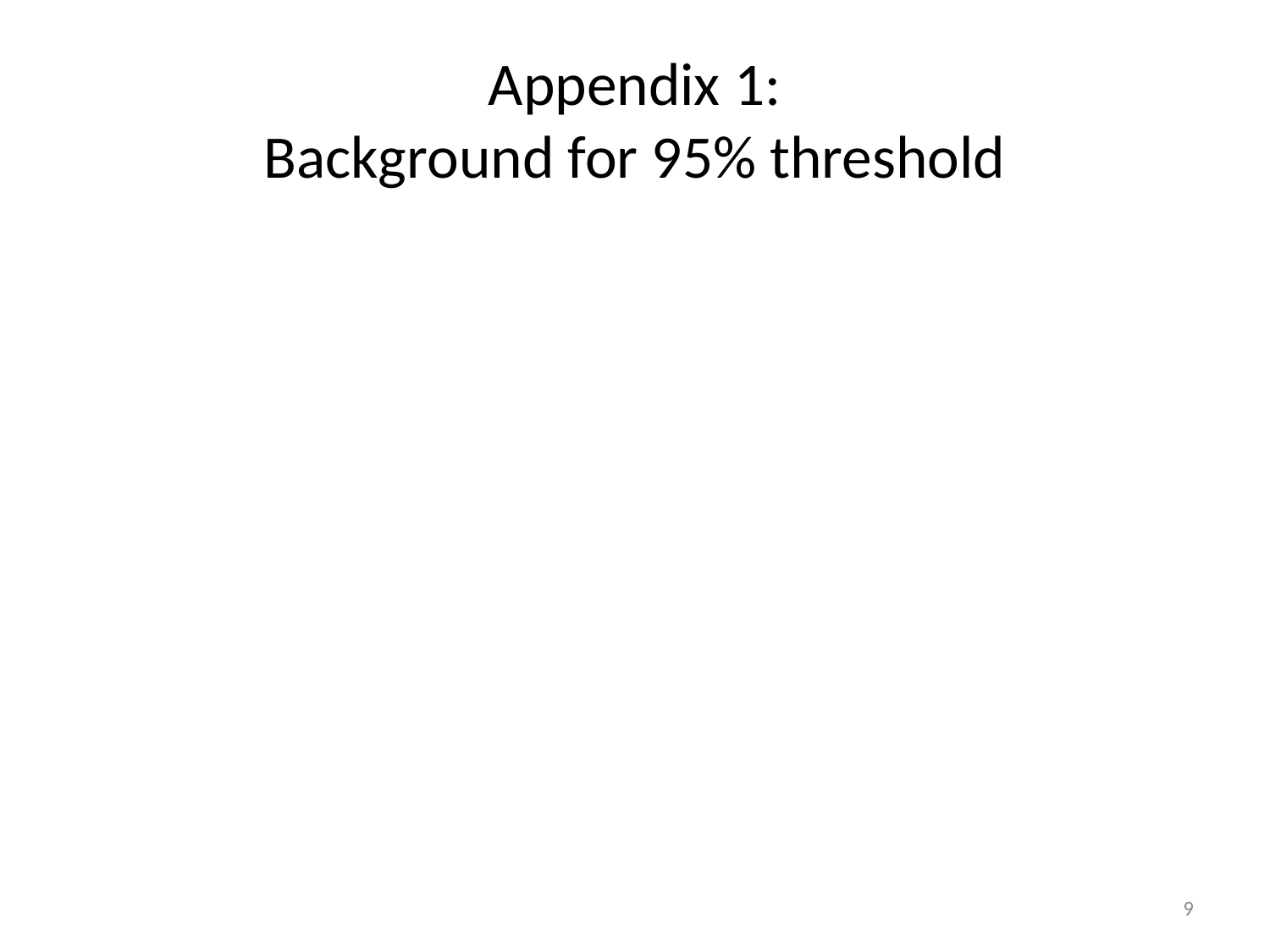

# Appendix 1: Background for 95% threshold
9